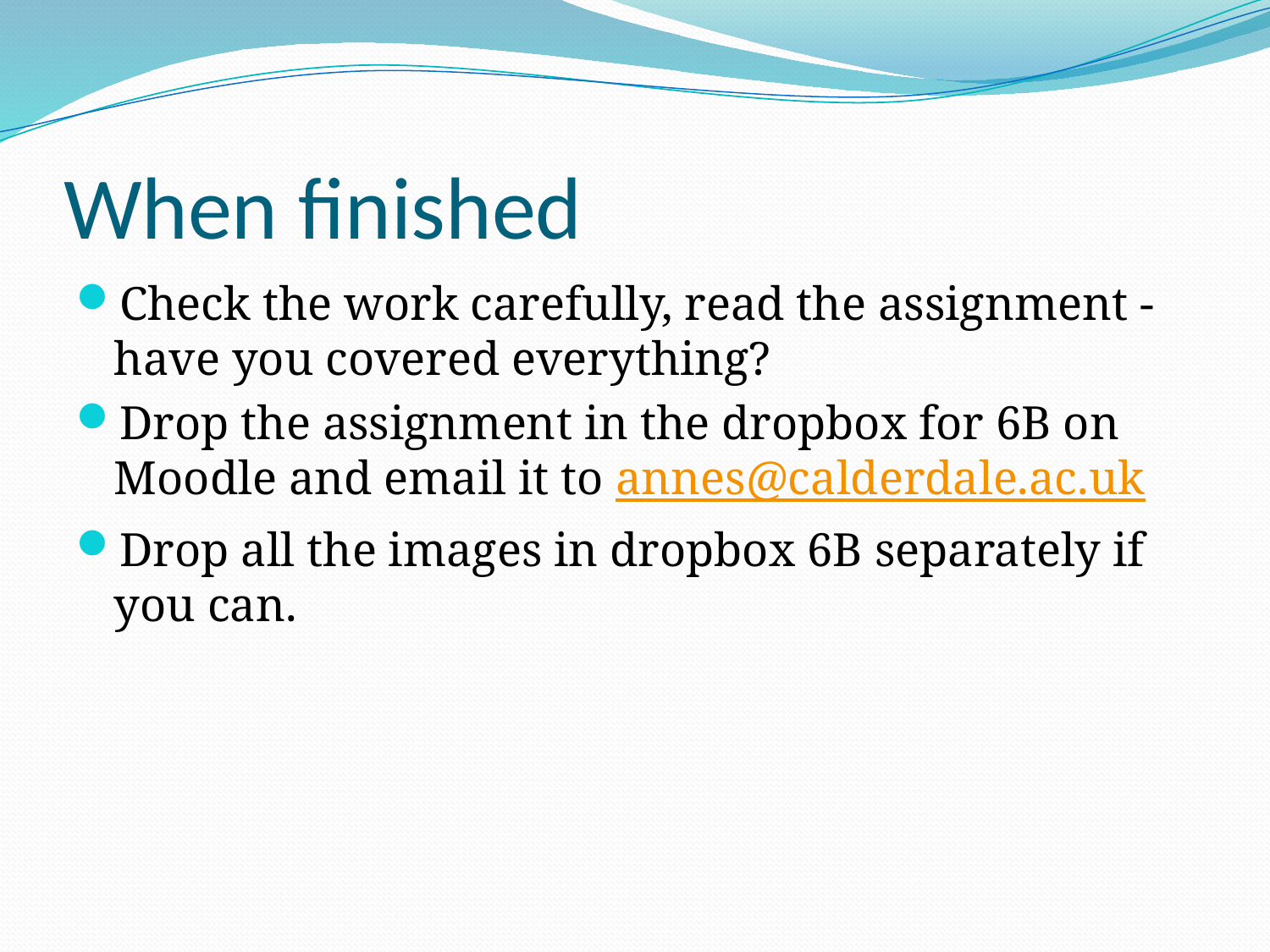

# When finished
Check the work carefully, read the assignment - have you covered everything?
Drop the assignment in the dropbox for 6B on Moodle and email it to annes@calderdale.ac.uk
Drop all the images in dropbox 6B separately if you can.